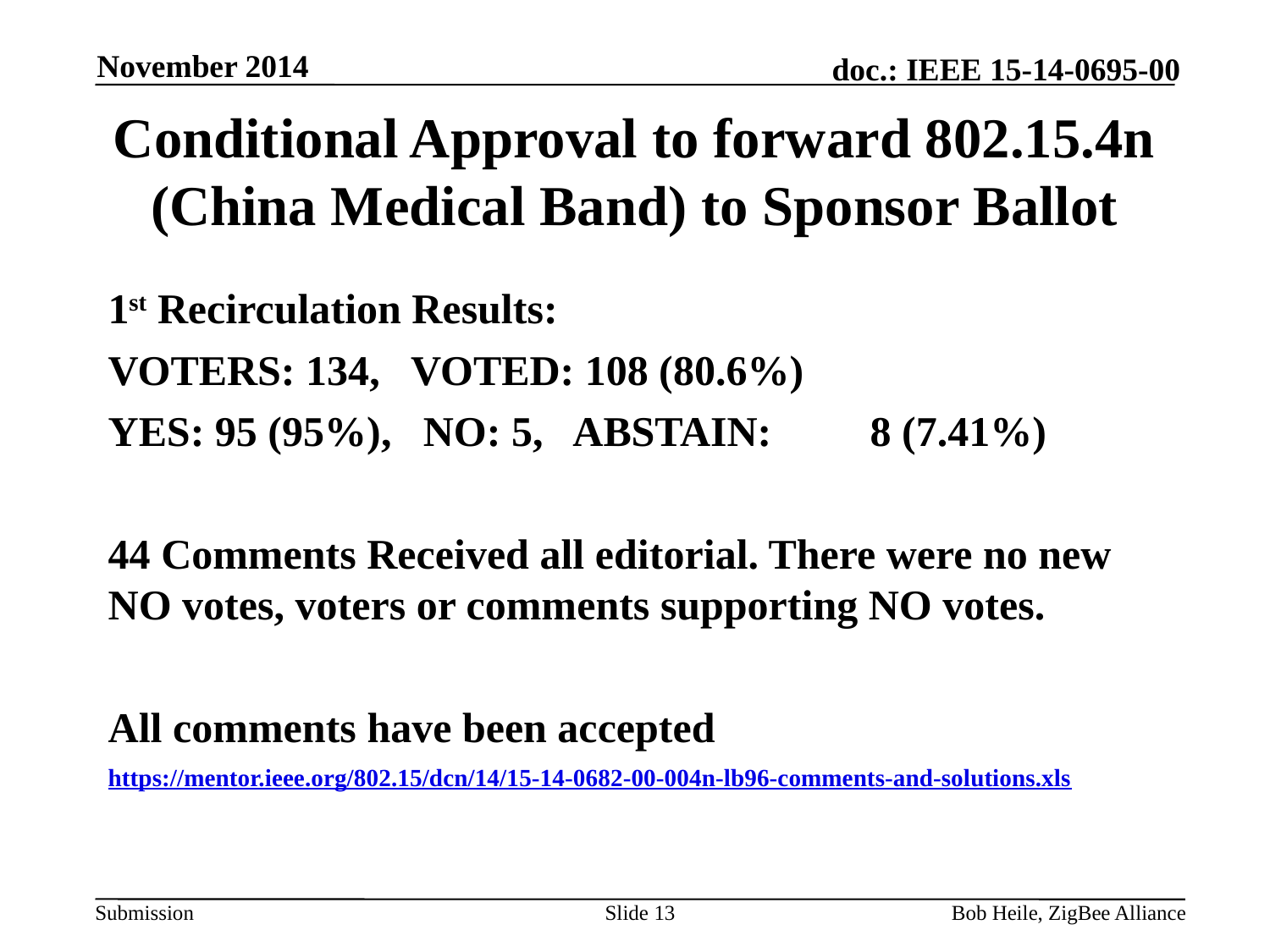

November 2014
# Conditional Approval to forward 802.15.4n (China Medical Band) to Sponsor Ballot
1st Recirculation Results:
VOTERS: 134,   VOTED: 108 (80.6%)
YES: 95 (95%),   NO: 5,   ABSTAIN:	8 (7.41%)

44 Comments Received all editorial. There were no new NO votes, voters or comments supporting NO votes.

All comments have been accepted
https://mentor.ieee.org/802.15/dcn/14/15-14-0682-00-004n-lb96-comments-and-solutions.xls

Slide 13
Bob Heile, ZigBee Alliance